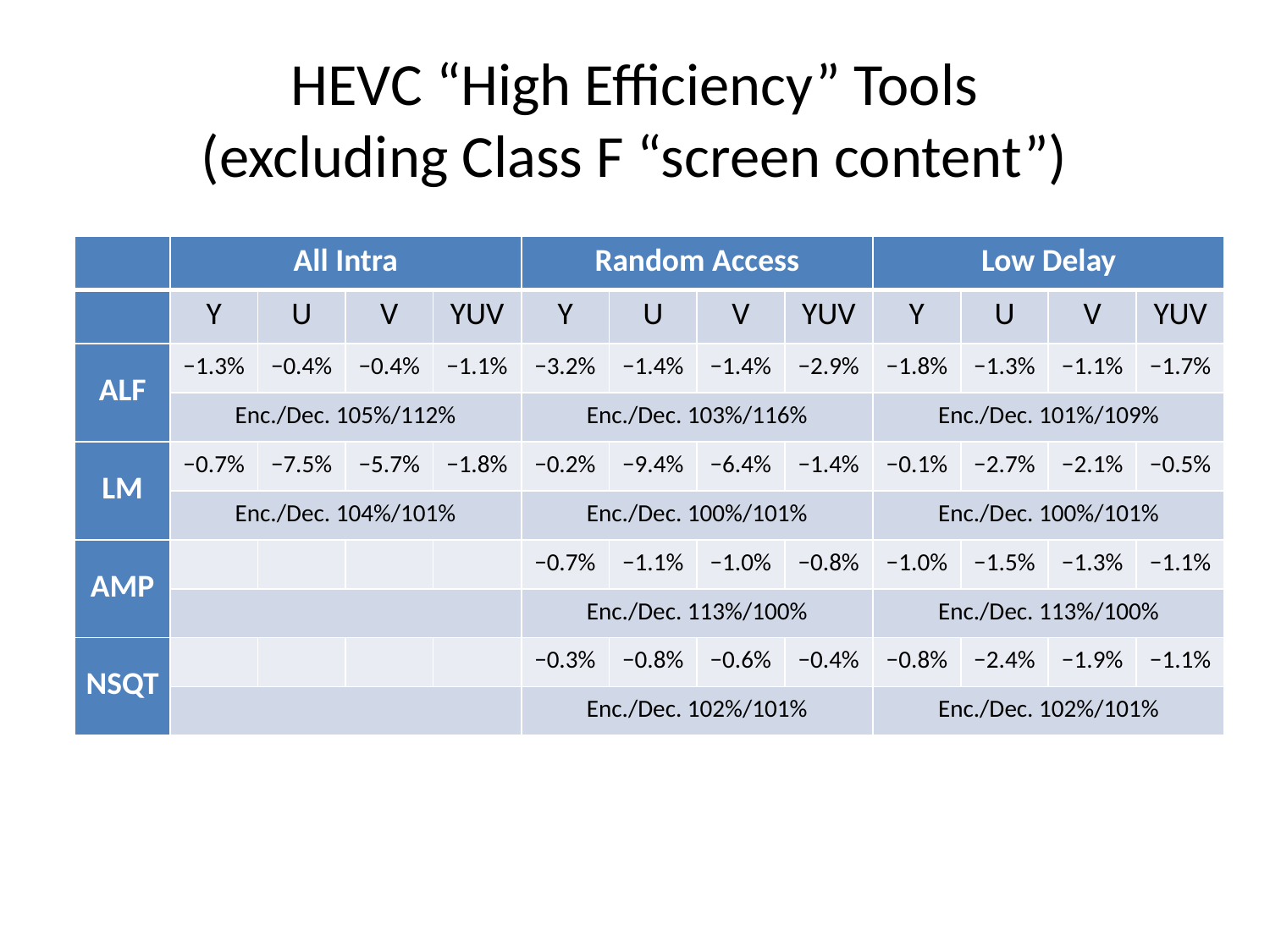

# HEVC “High Efficiency” Tools (excluding Class F “screen content”)
|  | All Intra |  |  |  | Random Access |  |  |  | Low Delay |  |  |  |
| --- | --- | --- | --- | --- | --- | --- | --- | --- | --- | --- | --- | --- |
|  | Y | U | V | YUV | Y | U | V | YUV | Y | U | V | YUV |
| ALF | −1.3% | −0.4% | −0.4% | −1.1% | −3.2% | −1.4% | −1.4% | −2.9% | −1.8% | −1.3% | −1.1% | −1.7% |
|  | Enc./Dec. 105%/112% |  |  |  | Enc./Dec. 103%/116% |  |  |  | Enc./Dec. 101%/109% |  |  |  |
| LM | −0.7% | −7.5% | −5.7% | −1.8% | −0.2% | −9.4% | −6.4% | −1.4% | −0.1% | −2.7% | −2.1% | −0.5% |
|  | Enc./Dec. 104%/101% |  |  |  | Enc./Dec. 100%/101% |  |  |  | Enc./Dec. 100%/101% |  |  |  |
| AMP |  |  |  |  | −0.7% | −1.1% | −1.0% | −0.8% | −1.0% | −1.5% | −1.3% | −1.1% |
|  |  |  |  |  | Enc./Dec. 113%/100% |  |  |  | Enc./Dec. 113%/100% |  |  |  |
| NSQT |  |  |  |  | −0.3% | −0.8% | −0.6% | −0.4% | −0.8% | −2.4% | −1.9% | −1.1% |
|  |  |  |  |  | Enc./Dec. 102%/101% |  |  |  | Enc./Dec. 102%/101% |  |  |  |